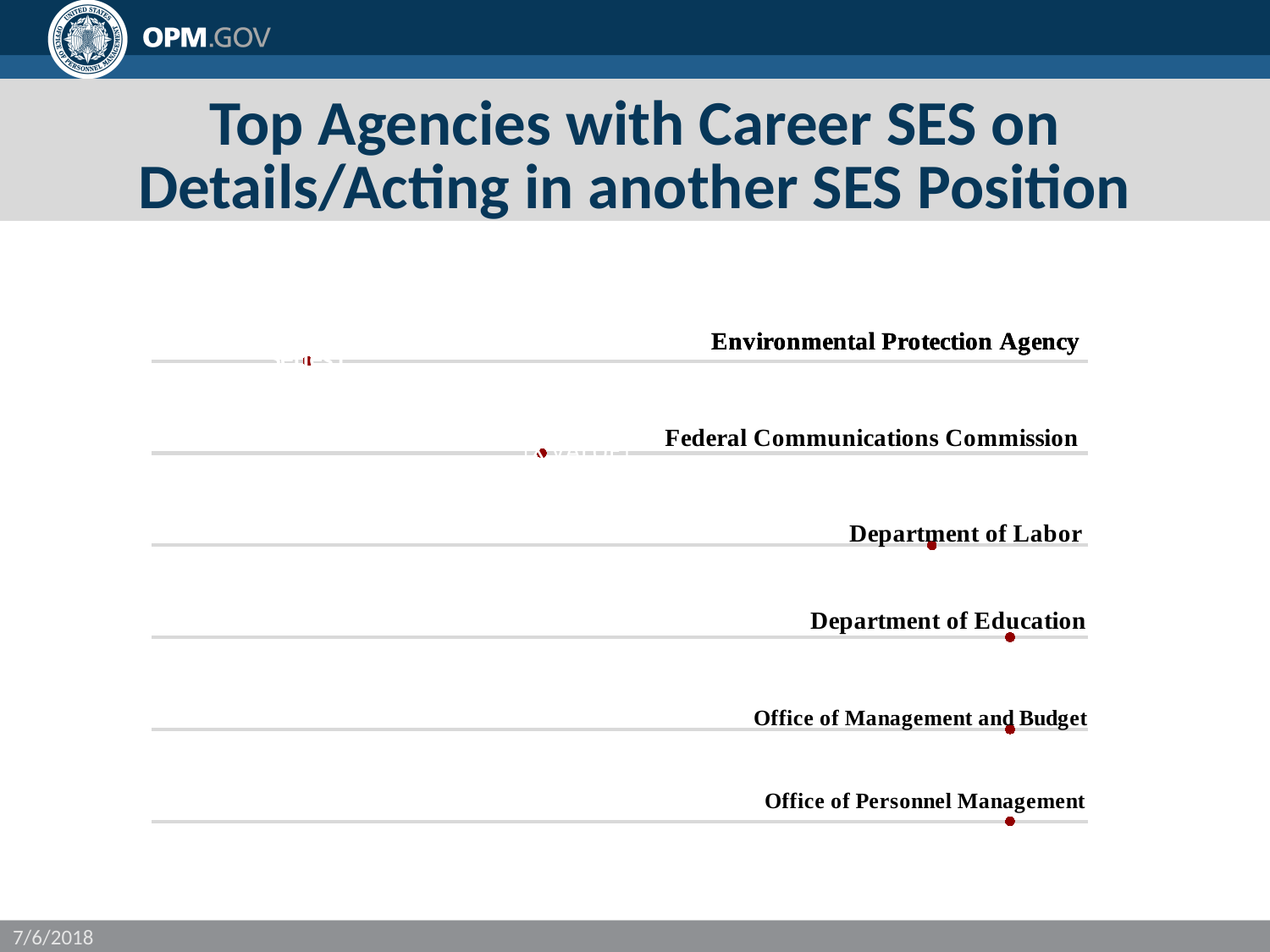

# Top Agencies with Career SES on Details/Acting in another SES Position

### Chart

| Category |  |  |  |
|---|---|---|---|
7/6/2018
10